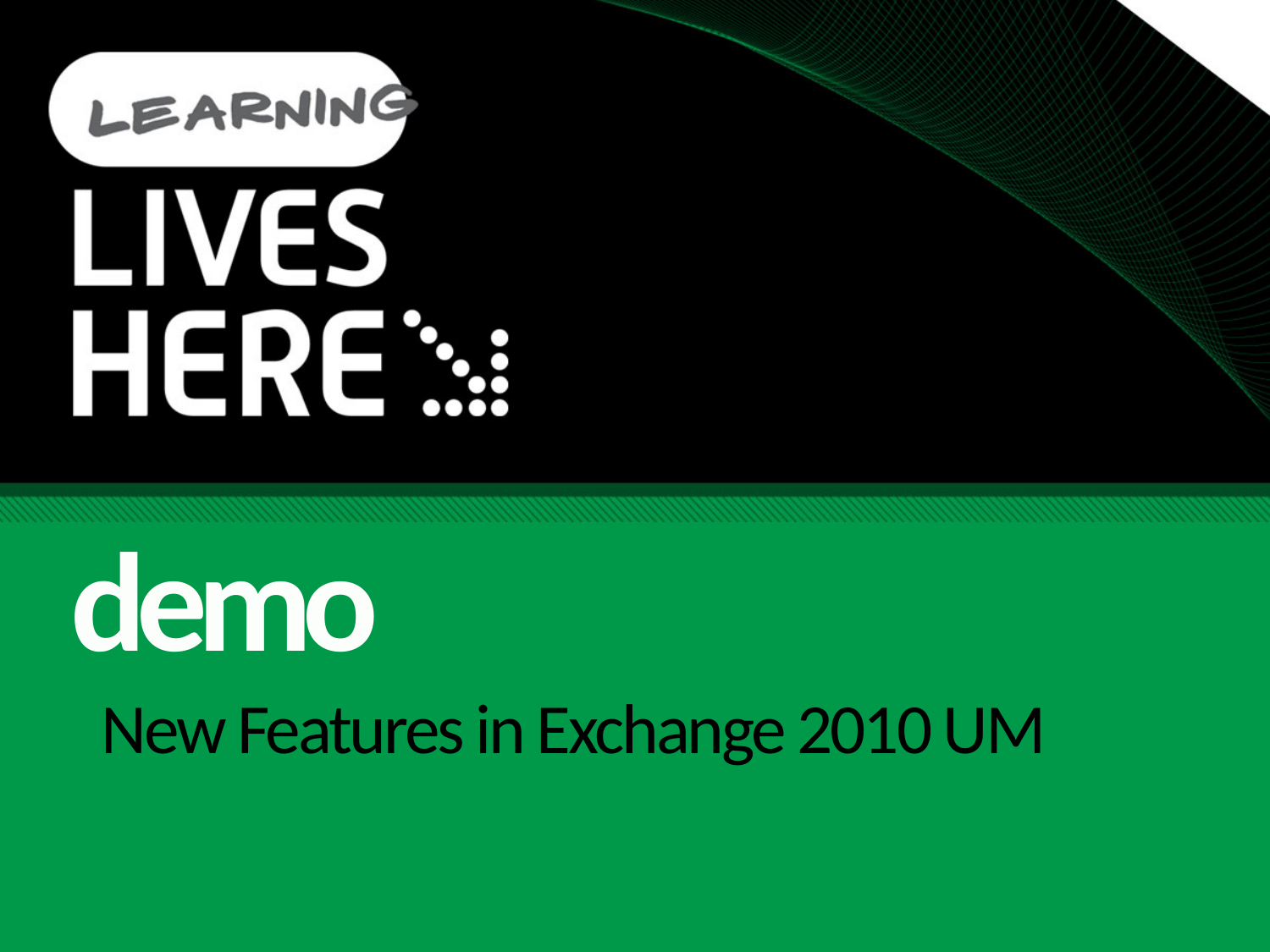

demo
# New Features in Exchange 2010 UM